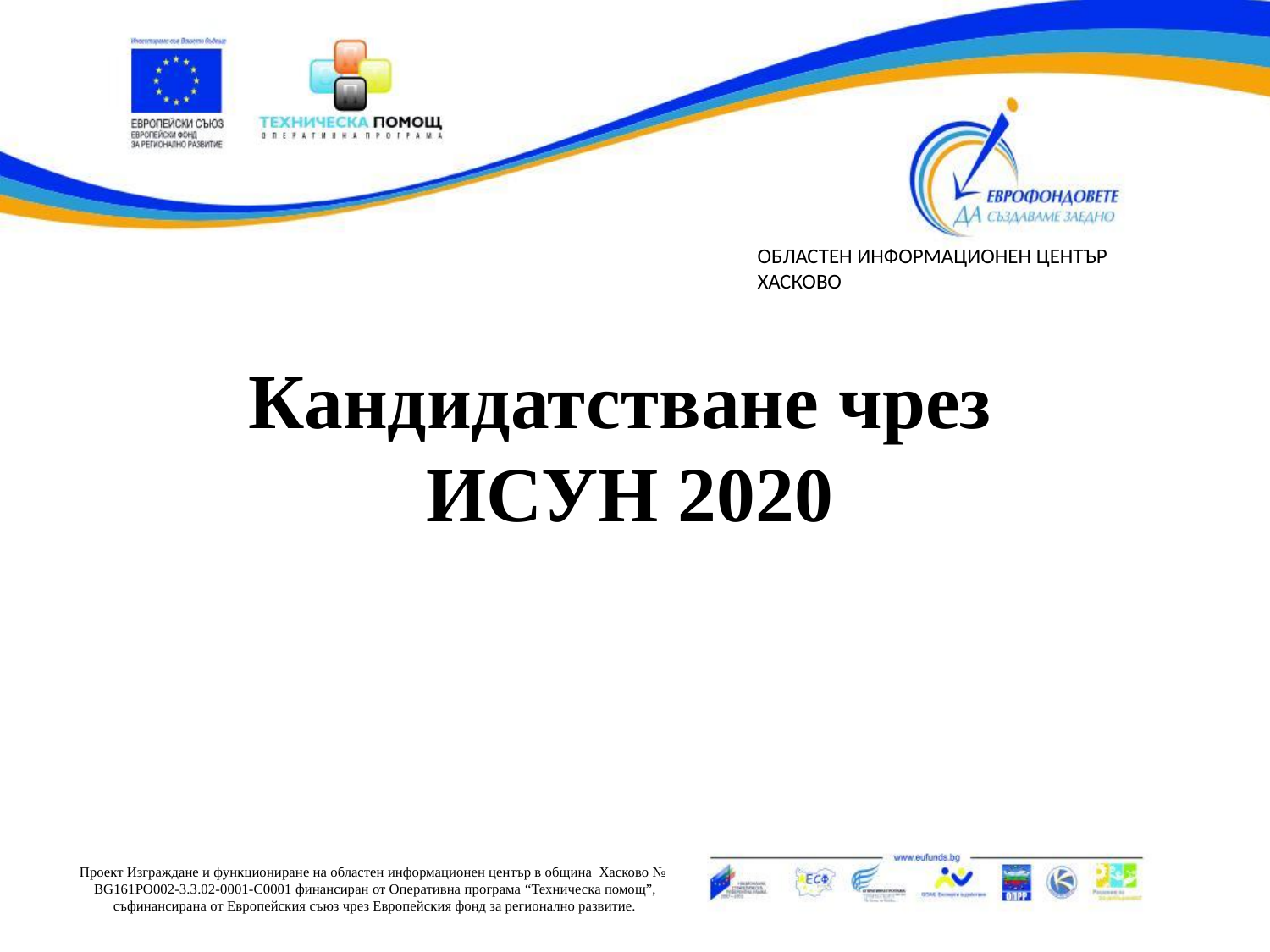

ОБЛАСТЕН ИНФОРМАЦИОНЕН ЦЕНТЪР ХАСКОВО
Кандидатстване чрез
ИСУН 2020

Проект Изграждане и функциониране на областен информационен център в община  Хасково №  BG161PO002-3.3.02-0001-C0001 финансиран от Оперативна програма “Техническа помощ”, съфинансирана от Европейския съюз чрез Европейския фонд за регионално развитие.